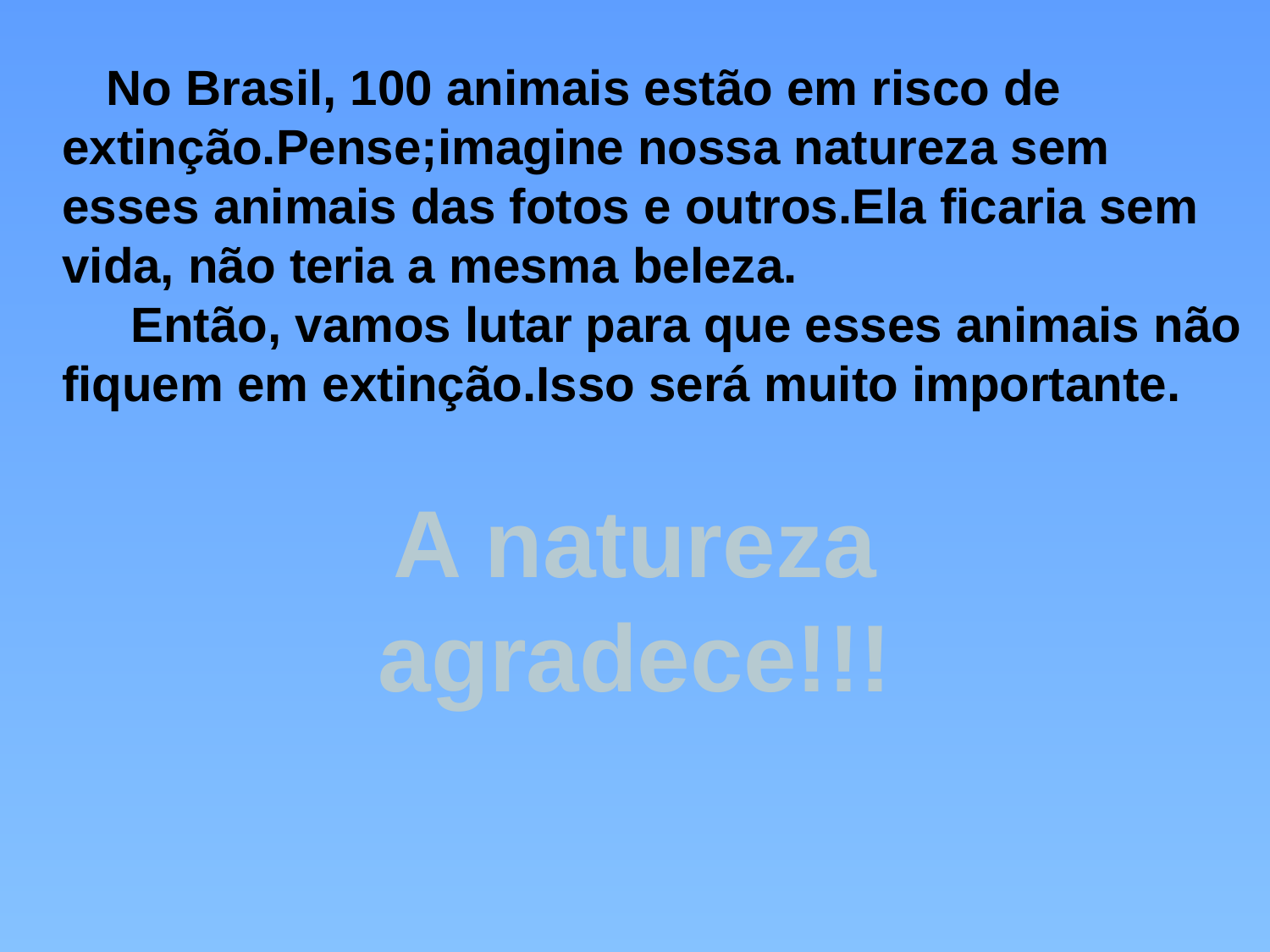

No Brasil, 100 animais estão em risco de extinção.Pense;imagine nossa natureza sem esses animais das fotos e outros.Ela ficaria sem vida, não teria a mesma beleza.
     Então, vamos lutar para que esses animais não fiquem em extinção.Isso será muito importante.
A natureza agradece!!!